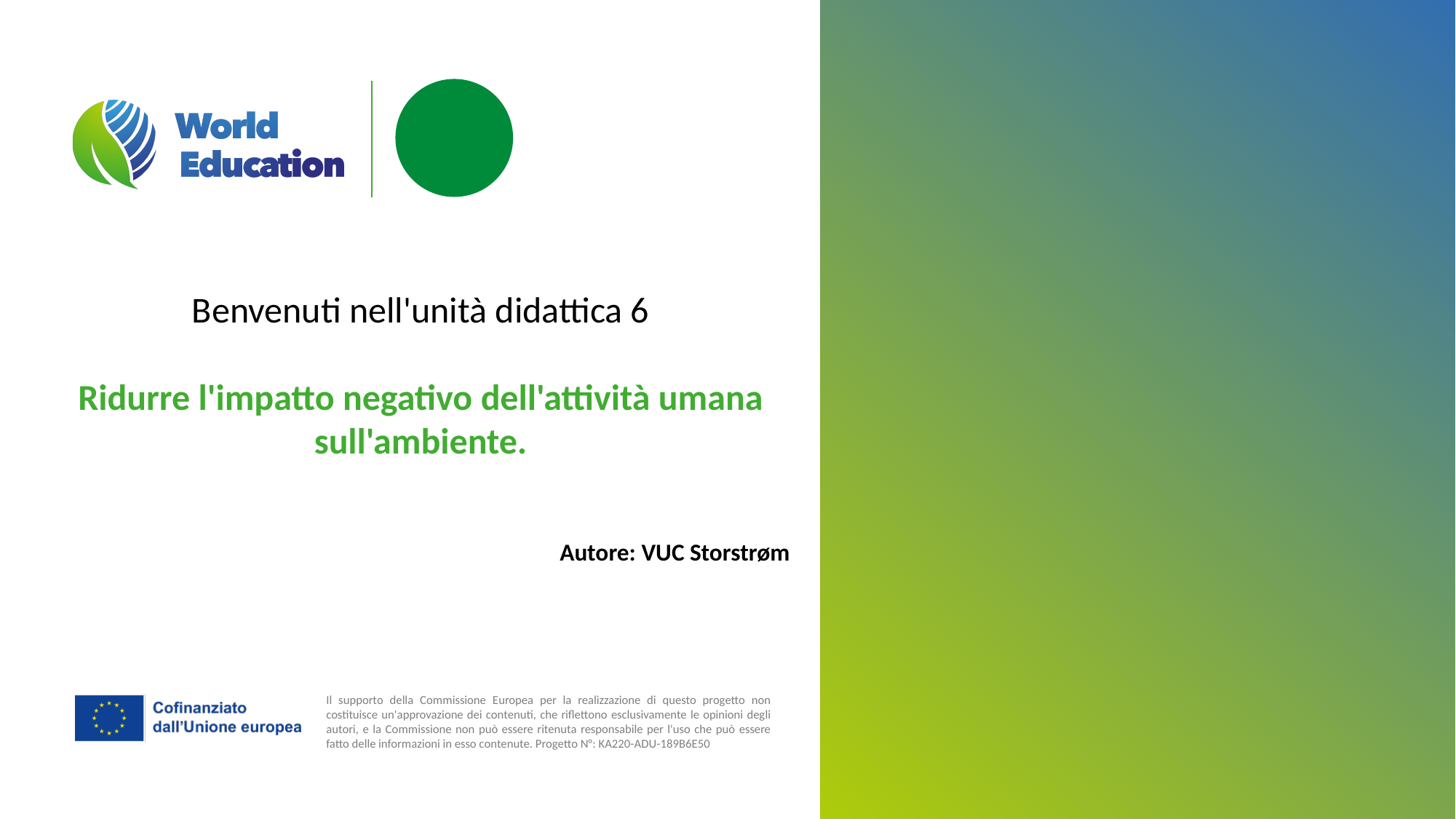

Benvenuti nell'unità didattica 6

Ridurre l'impatto negativo dell'attività umana sull'ambiente.

Autore: VUC Storstrøm